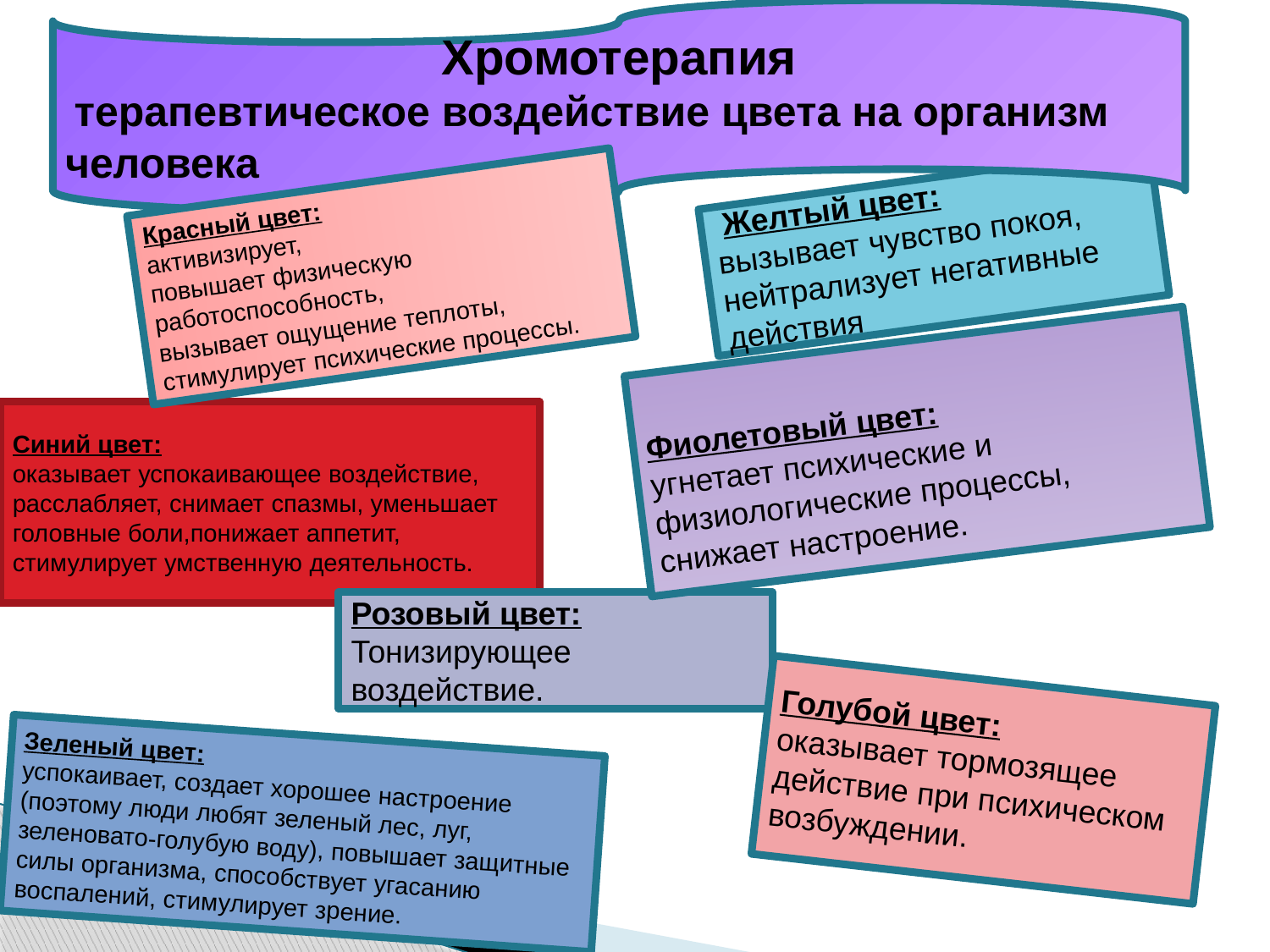

Хромотерапия
 терапевтическое воздействие цвета на организм человека
#
 Желтый цвет:
вызывает чувство покоя,
нейтрализует негативные действия
Красный цвет:
активизирует,
повышает физическую работоспособность,
вызывает ощущение теплоты,
стимулирует психические процессы.

Фиолетовый цвет:
угнетает психические и физиологические процессы,
снижает настроение.
Синий цвет:
оказывает успокаивающее воздействие,
расслабляет, снимает спазмы, уменьшает головные боли,понижает аппетит,
стимулирует умственную деятельность.
Розовый цвет:
Тонизирующее воздействие.
Голубой цвет:
оказывает тормозящее действие при психическом возбуждении.
Зеленый цвет:
успокаивает, создает хорошее настроение (поэтому люди любят зеленый лес, луг, зеленовато-голубую воду), повышает защитные силы организма, способствует угасанию воспалений, стимулирует зрение.